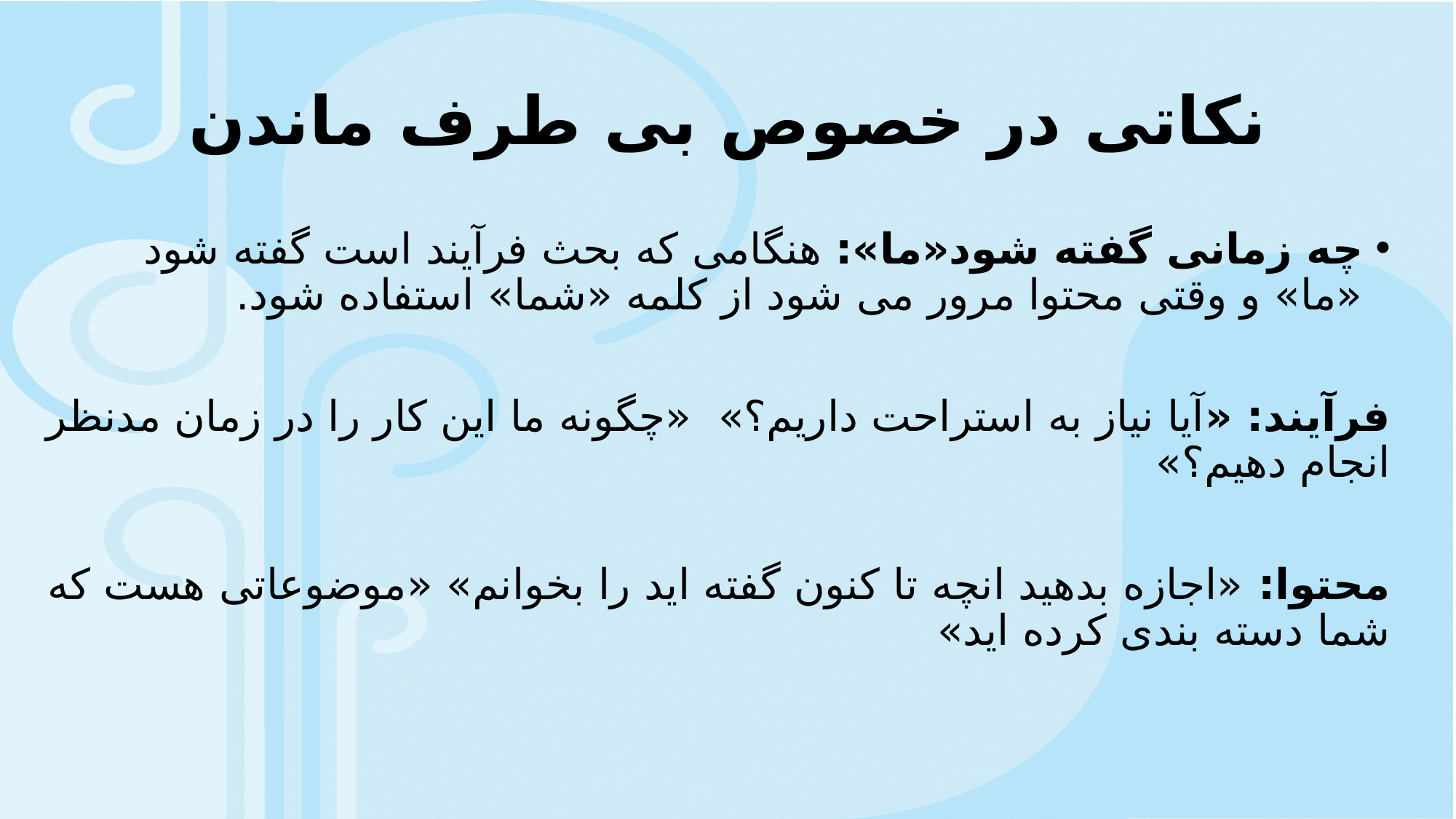

# نکاتی در خصوص بی طرف ماندن
چه زمانی گفته شود«ما»: هنگامی که بحث فرآیند است گفته شود «ما» و وقتی محتوا مرور می شود از کلمه «شما» استفاده شود.

فرآیند: «آیا نیاز به استراحت داریم؟»  «چگونه ما این کار را در زمان مدنظر انجام دهیم؟»

محتوا: «اجازه بدهید انچه تا کنون گفته اید را بخوانم» «موضوعاتی هست که شما دسته بندی کرده اید»